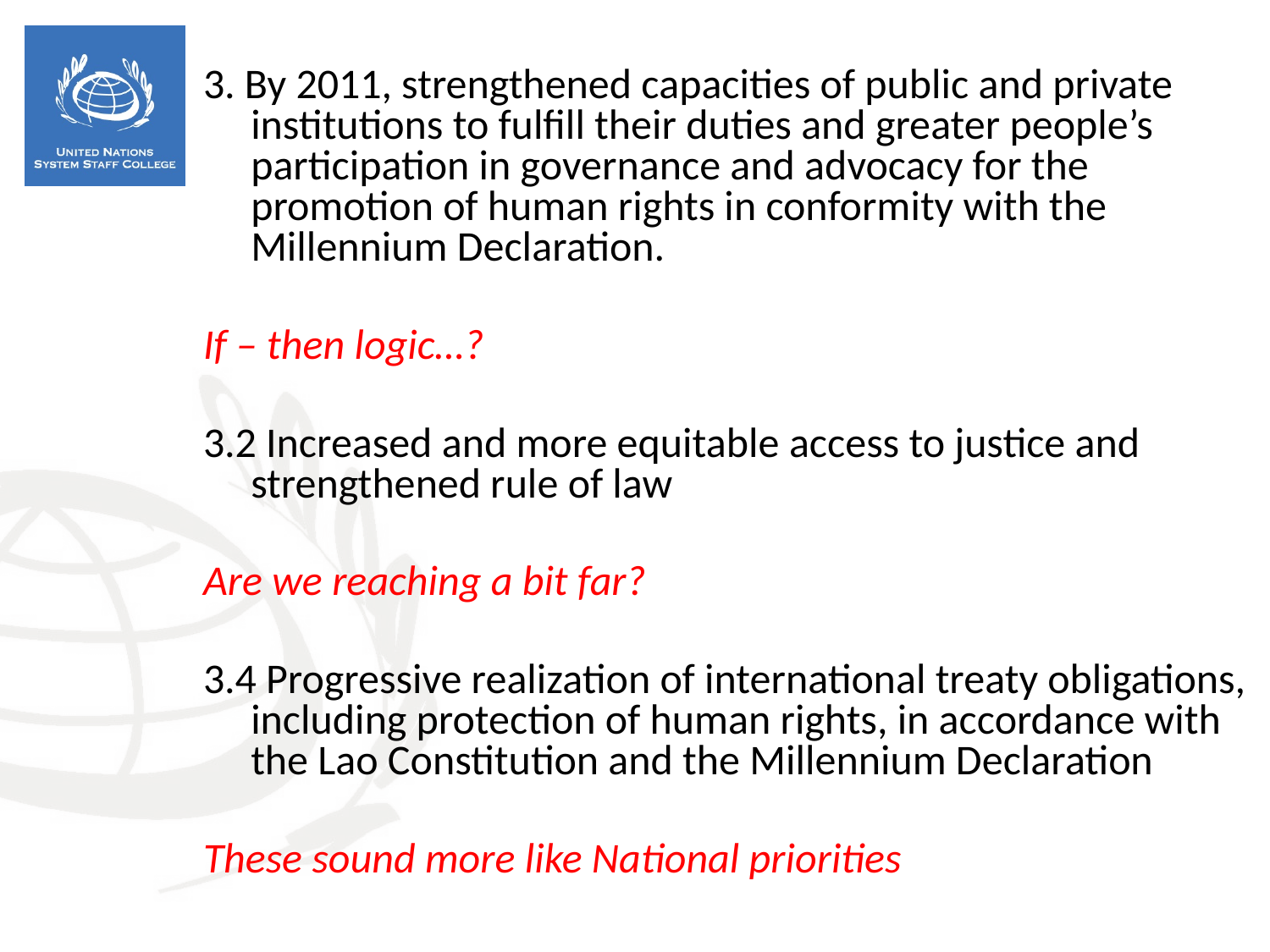

3. By 2011, strengthened capacities of public and private institutions to fulfill their duties and greater people’s participation in governance and advocacy for the promotion of human rights in conformity with the Millennium Declaration.

If – then logic…?

3.2 Increased and more equitable access to justice and strengthened rule of law

Are we reaching a bit far?

3.4 Progressive realization of international treaty obligations, including protection of human rights, in accordance with the Lao Constitution and the Millennium Declaration

These sound more like National priorities